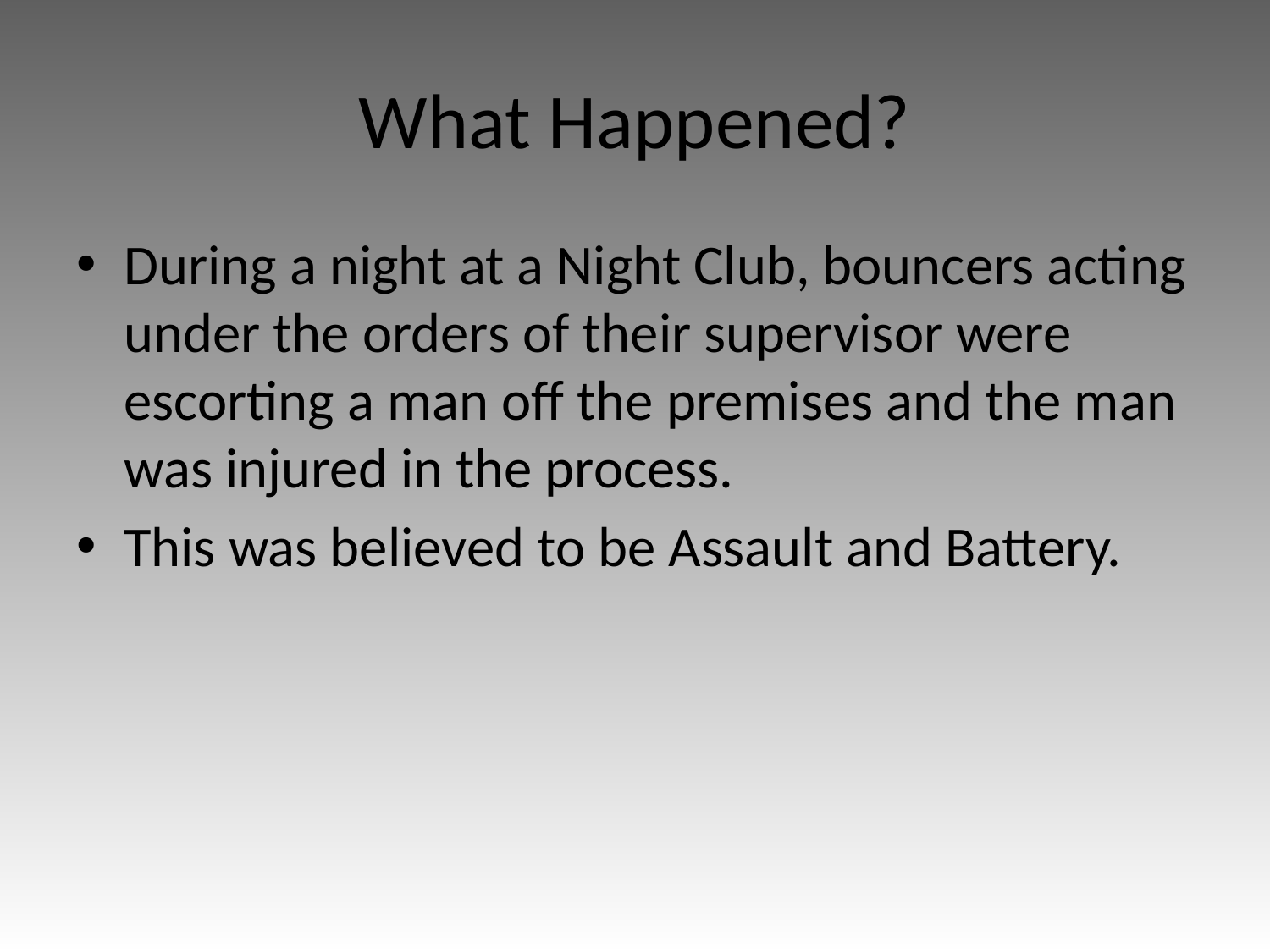

# What Happened?
During a night at a Night Club, bouncers acting under the orders of their supervisor were escorting a man off the premises and the man was injured in the process.
This was believed to be Assault and Battery.